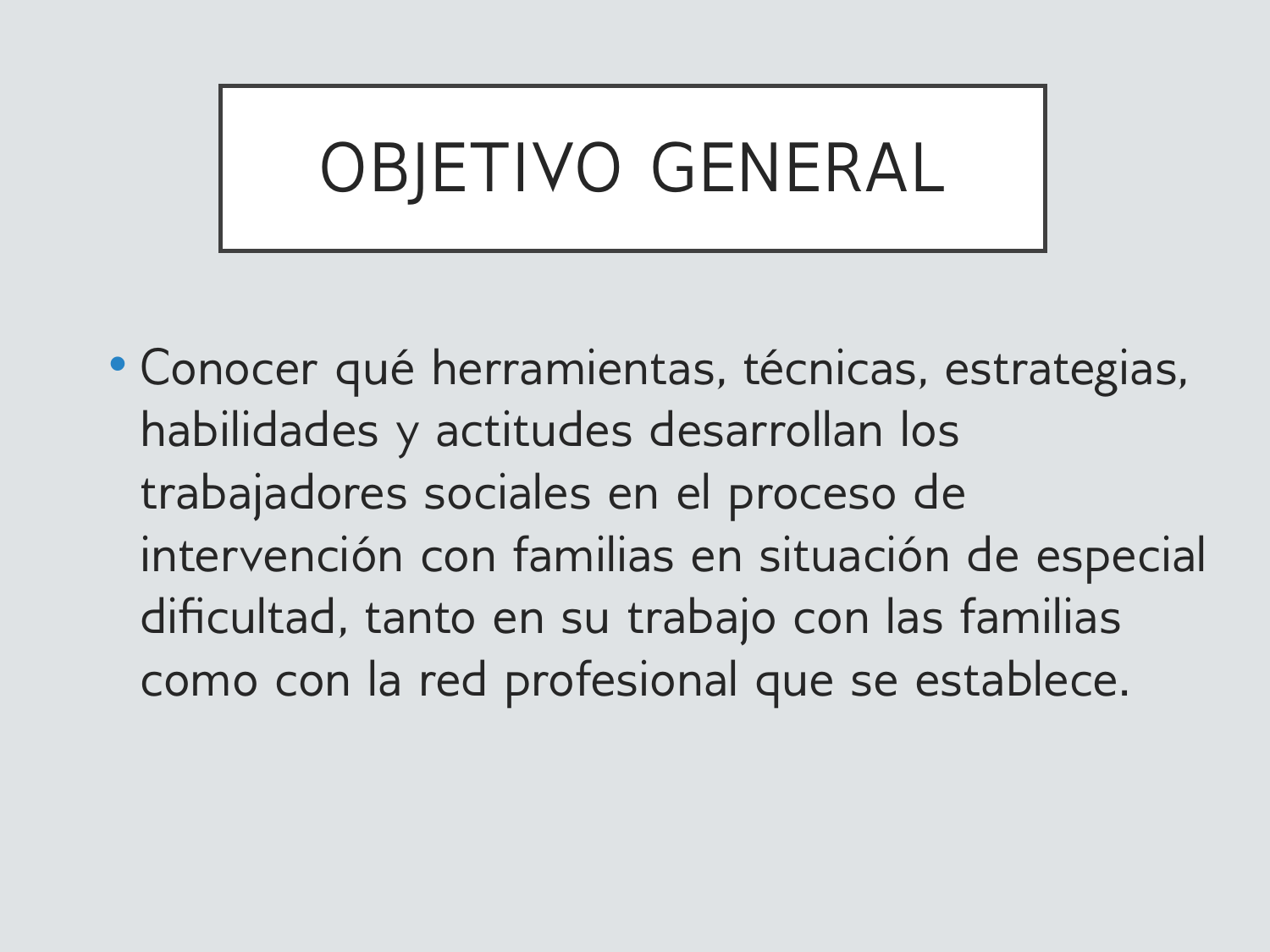

# Objetivo general
Conocer qué herramientas, técnicas, estrategias, habilidades y actitudes desarrollan los trabajadores sociales en el proceso de intervención con familias en situación de especial dificultad, tanto en su trabajo con las familias como con la red profesional que se establece.